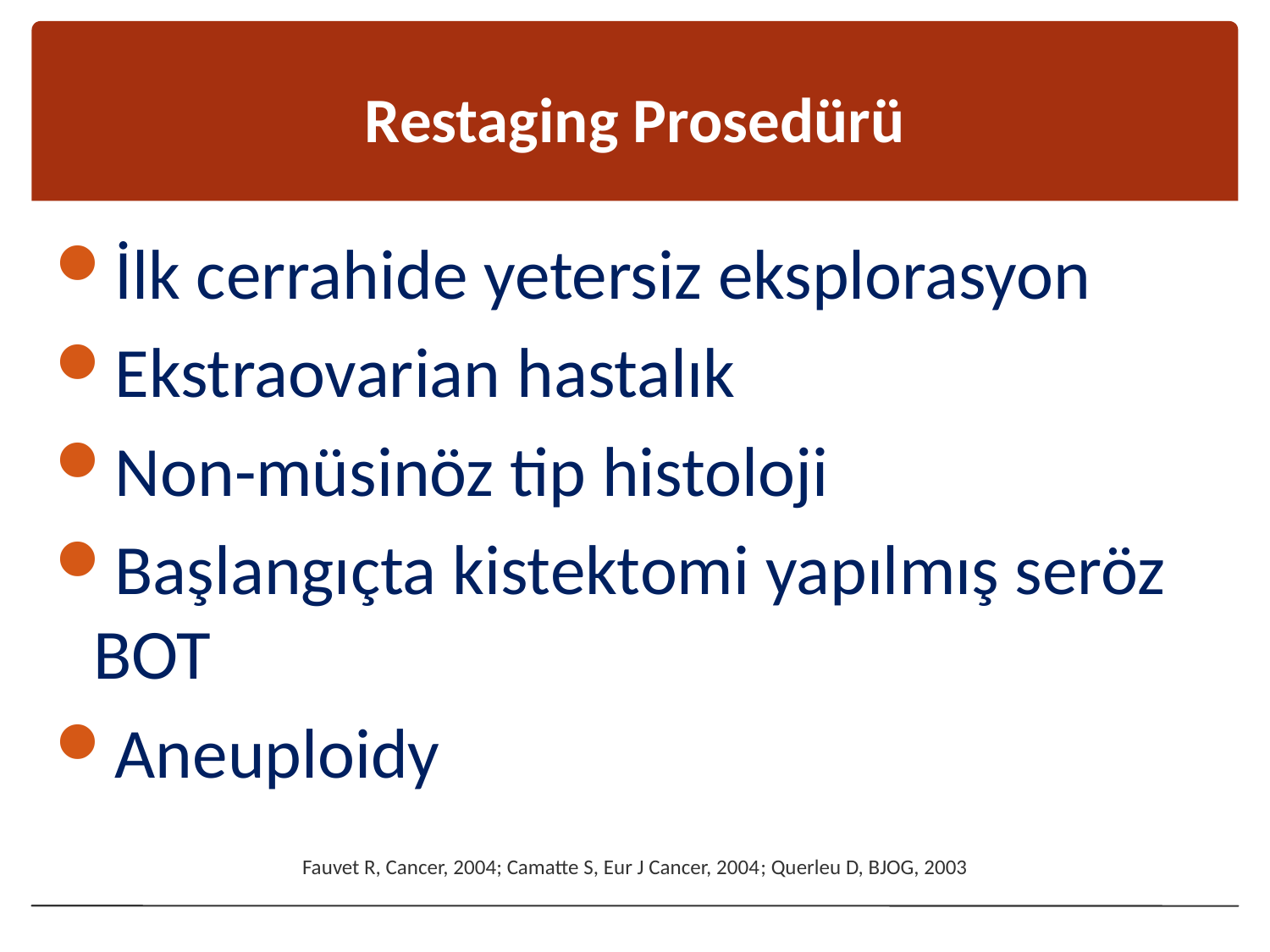

# Restaging Prosedürü
İlk cerrahide yetersiz eksplorasyon
Ekstraovarian hastalık
Non-müsinöz tip histoloji
Başlangıçta kistektomi yapılmış seröz BOT
Aneuploidy
Fauvet R, Cancer, 2004; Camatte S, Eur J Cancer, 2004; Querleu D, BJOG, 2003